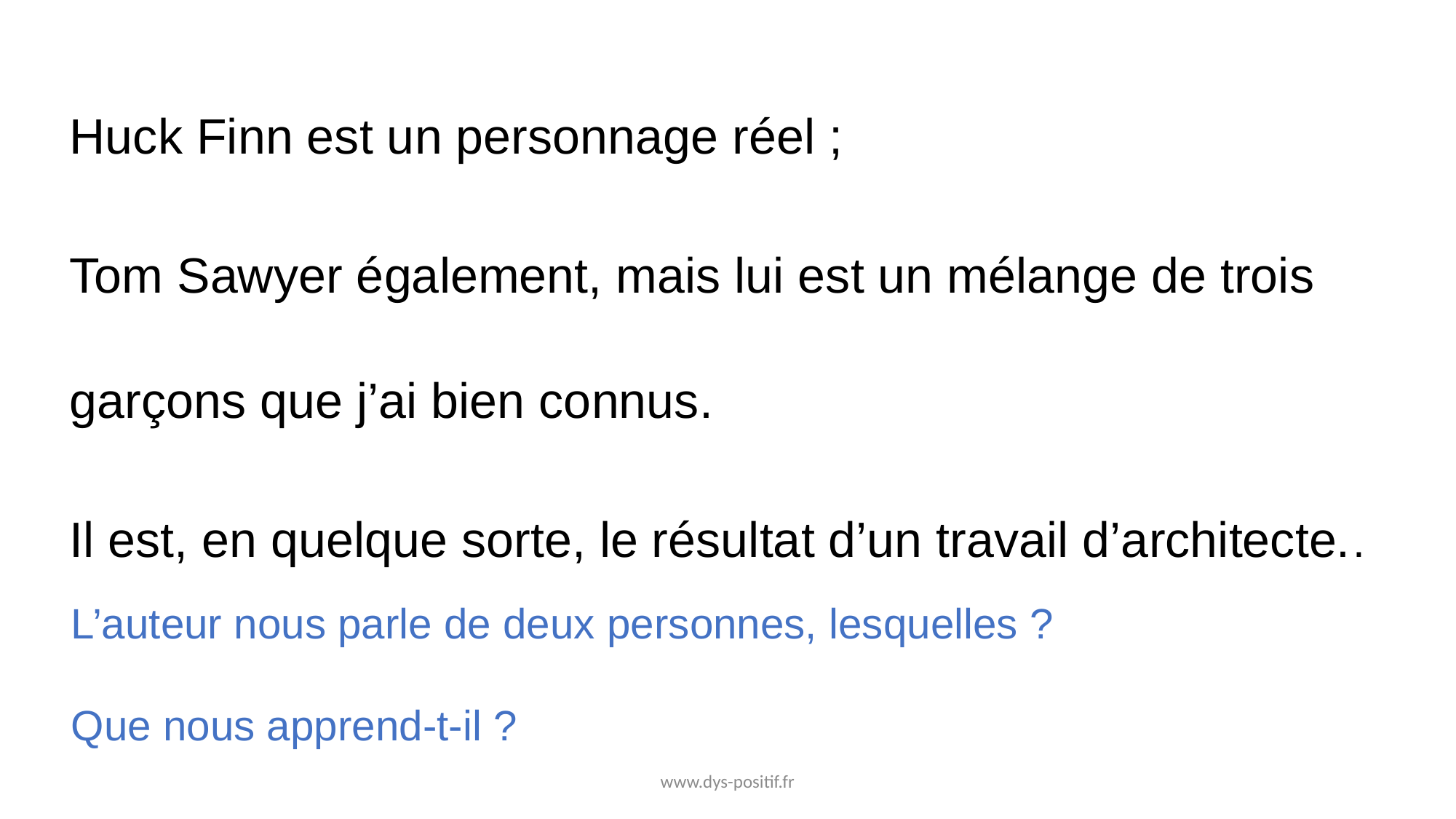

Huck Finn est un personnage réel ;
Tom Sawyer également, mais lui est un mélange de trois garçons que j’ai bien connus.
Il est, en quelque sorte, le résultat d’un travail d’architecte..
L’auteur nous parle de deux personnes, lesquelles ?
Que nous apprend-t-il ?
www.dys-positif.fr